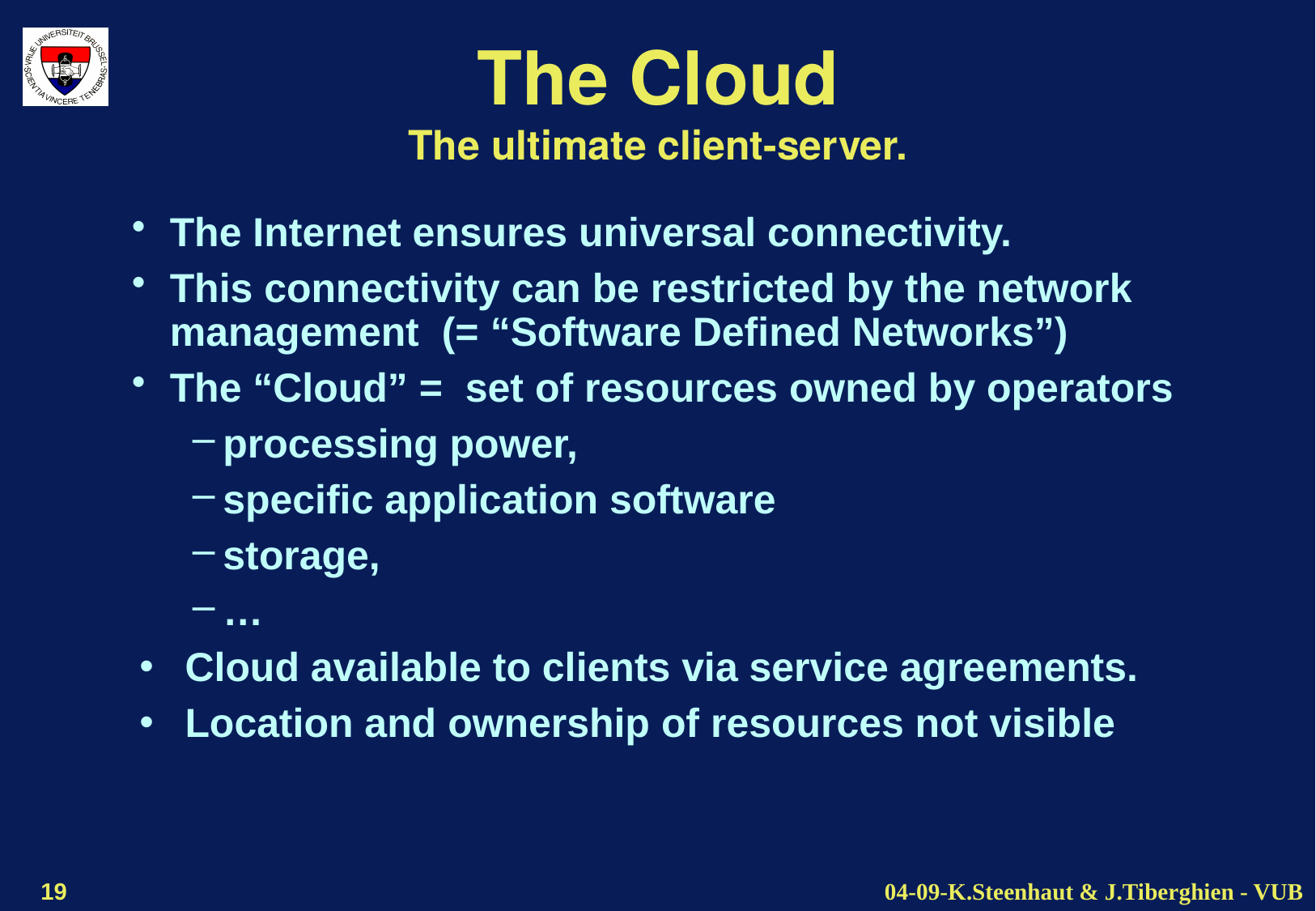

# The Cloud The ultimate client-server.
The Internet ensures universal connectivity.
This connectivity can be restricted by the network management  (= “Software Defined Networks”)
The “Cloud” =  set of resources owned by operators
processing power,
specific application software
storage,
…
Cloud available to clients via service agreements.
Location and ownership of resources not visible
19